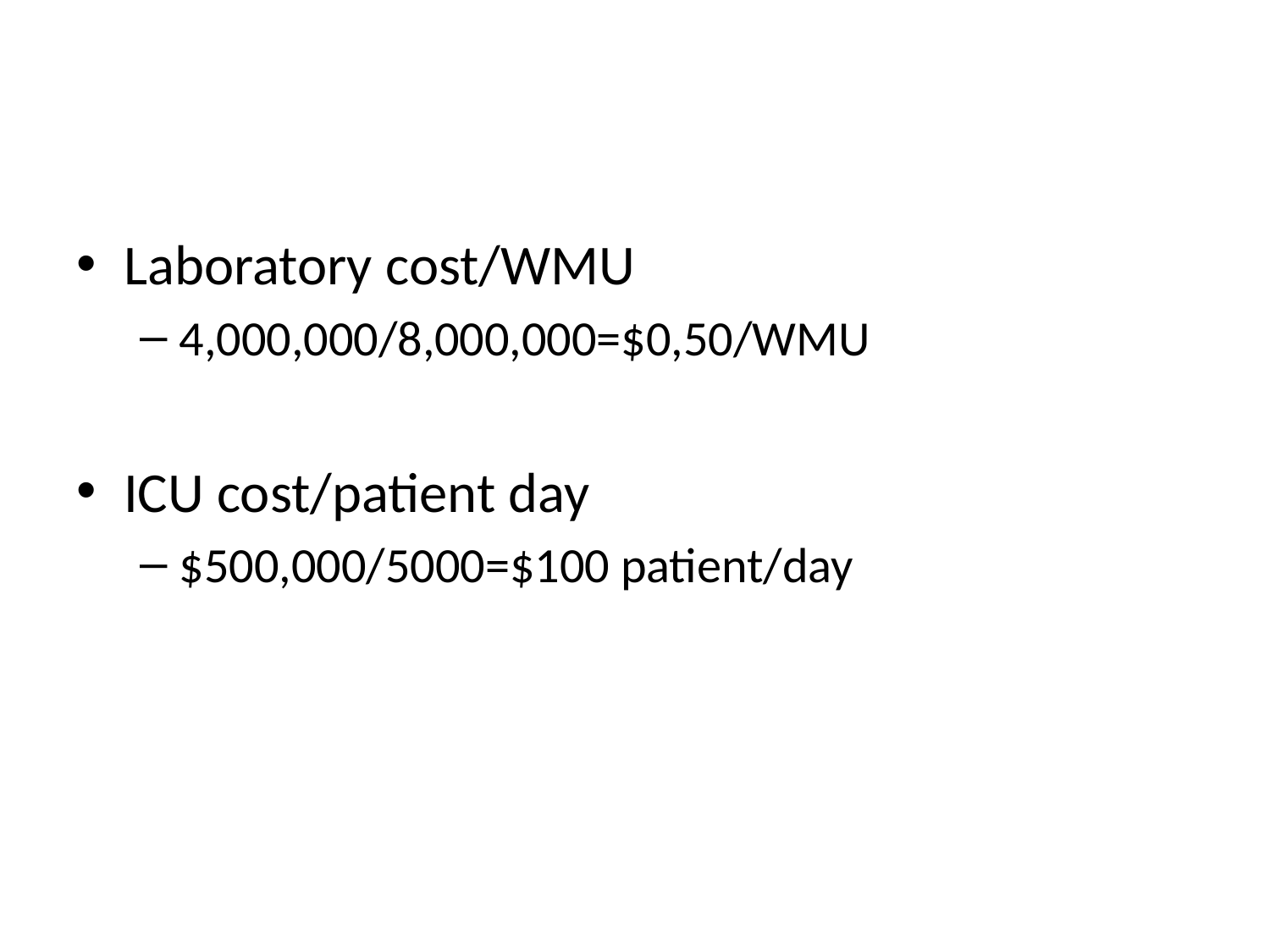

#
Laboratory cost/WMU
4,000,000/8,000,000=$0,50/WMU

ICU cost/patient day
$500,000/5000=$100 patient/day